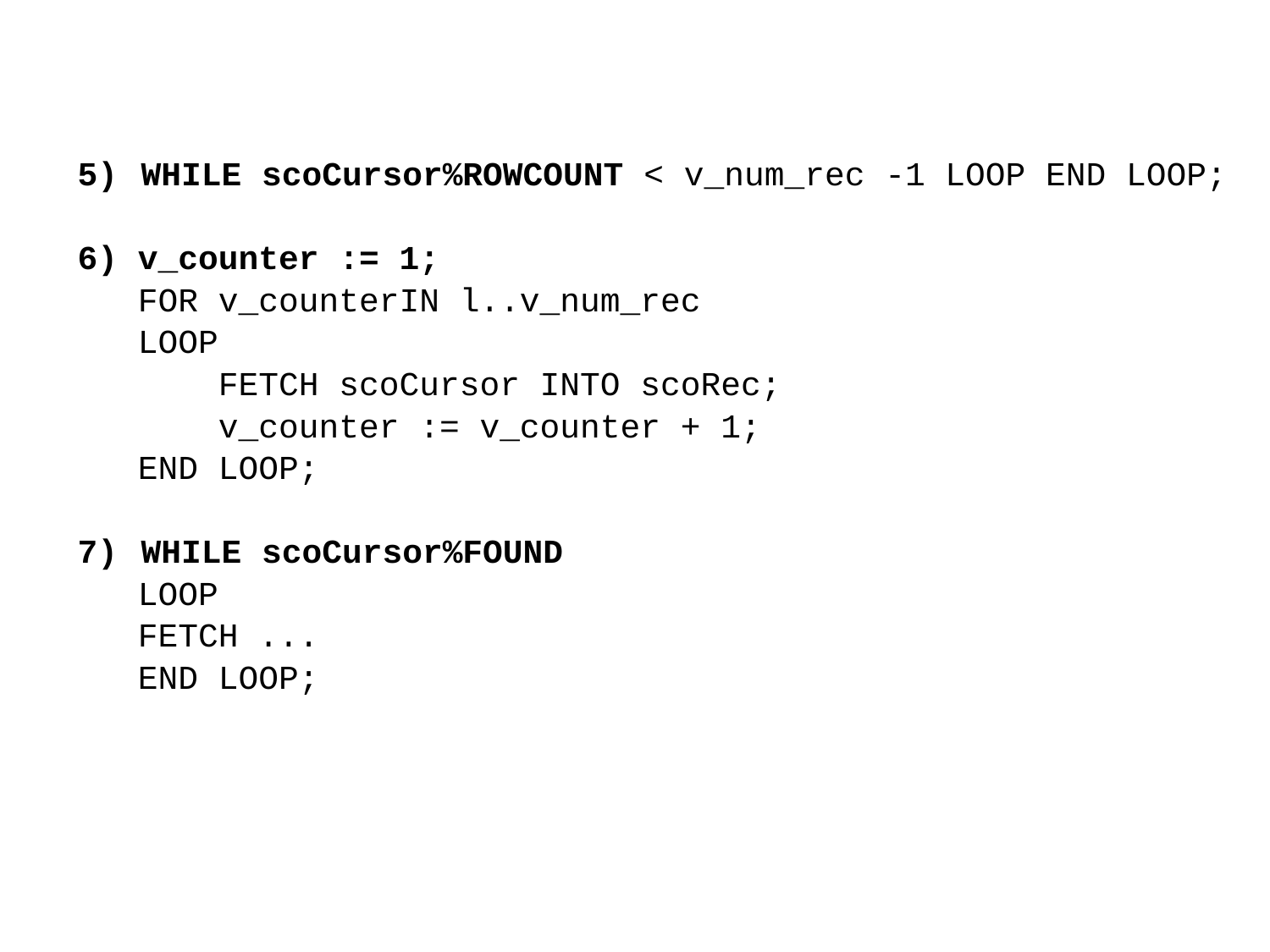

#
WHILE scoCursor%ROWCOUNT < v_num_rec -1 LOOP END LOOP;

6) v_counter := 1;
   FOR v_counterIN l..v_num_rec
   LOOP
       FETCH scoCursor INTO scoRec;
       v_counter := v_counter + 1;
   END LOOP;

WHILE scoCursor%FOUND
   LOOP
   FETCH ...
   END LOOP;